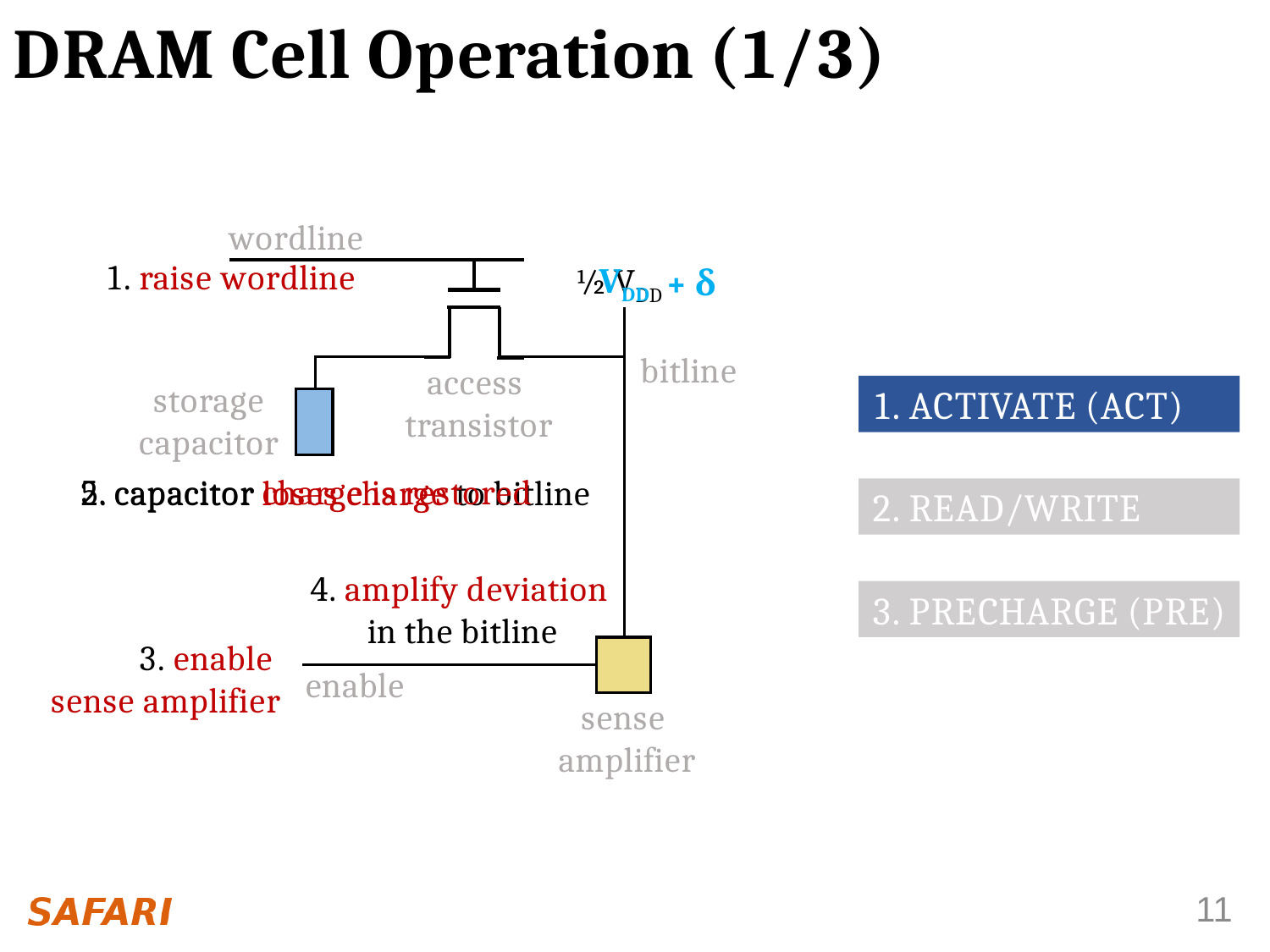

# DRAM Cell Operation (1/3)
wordline
1. raise wordline
VDD
½ VDD
 + δ
bitline
access
transistor
storage
capacitor
1. ACTIVATE (ACT)

5. capacitor charge is restored
2. capacitor loses charge to bitline
2. READ/WRITE
4. amplify deviation
in the bitline
3. PRECHARGE (PRE)
3. enable
sense amplifier

enable
sense
amplifier